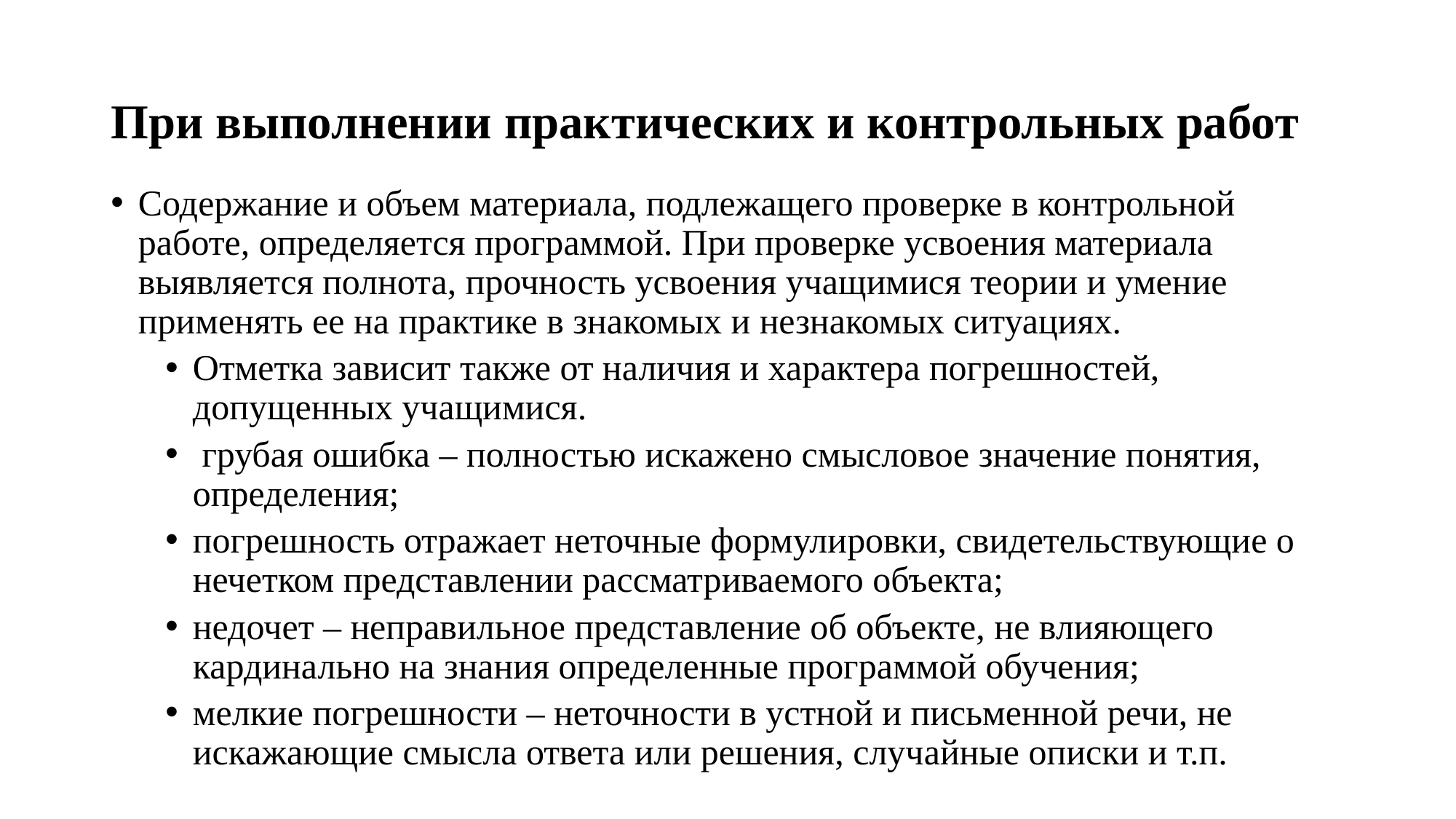

# При выполнении практических и контрольных работ
Содержание и объем материала, подлежащего проверке в контрольной работе, определяется программой. При проверке усвоения материала выявляется полнота, прочность усвоения учащимися теории и умение применять ее на практике в знакомых и незнакомых ситуациях.
Отметка зависит также от наличия и характера погрешностей, допущенных учащимися.
 грубая ошибка – полностью искажено смысловое значение понятия, определения;
погрешность отражает неточные формулировки, свидетельствующие о нечетком представлении рассматриваемого объекта;
недочет – неправильное представление об объекте, не влияющего кардинально на знания определенные программой обучения;
мелкие погрешности – неточности в устной и письменной речи, не искажающие смысла ответа или решения, случайные описки и т.п.